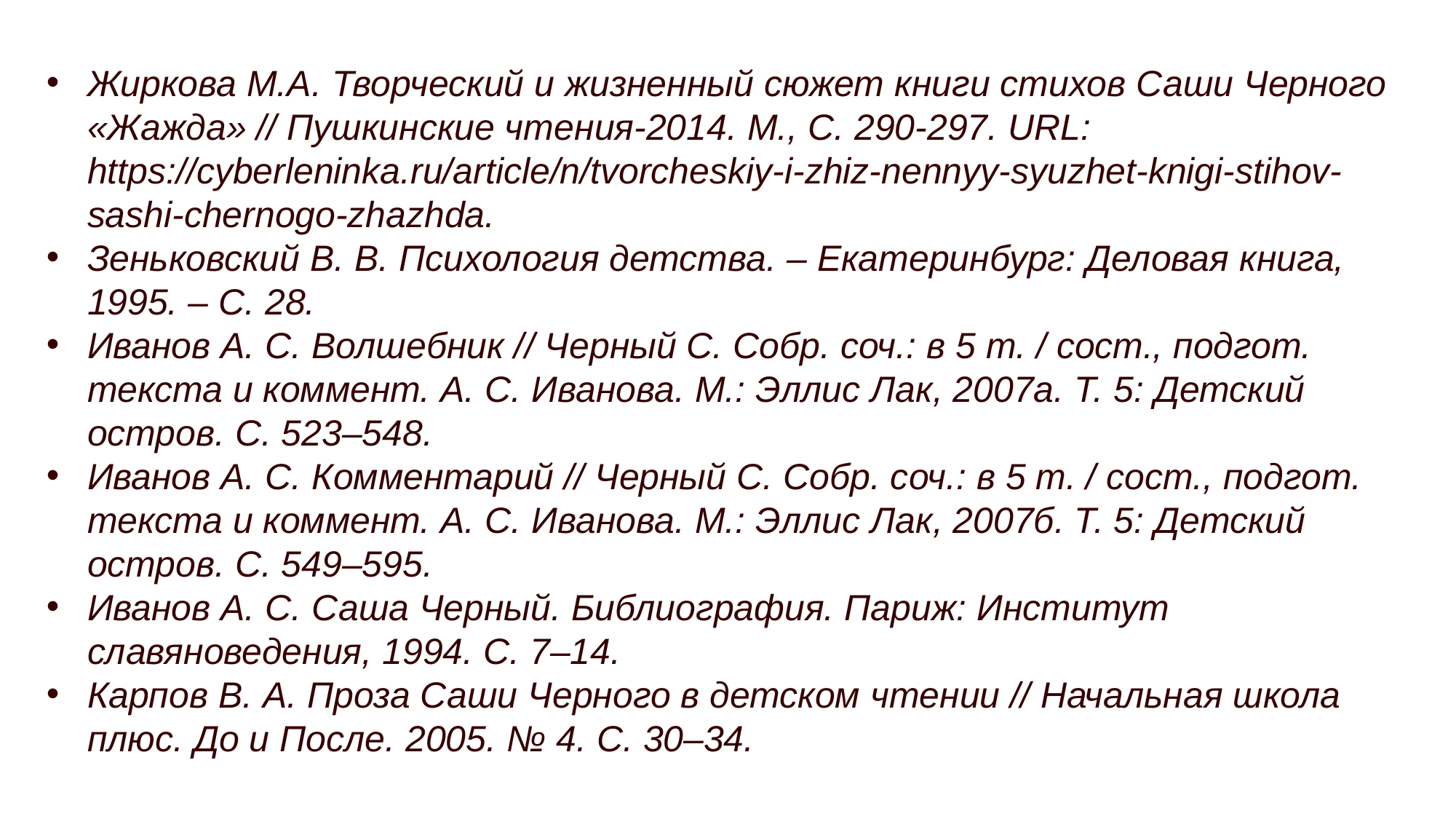

Жиркова М.А. Творческий и жизненный сюжет книги стихов Саши Черного «Жажда» // Пушкинские чтения-2014. М., С. 290-297. URL: https://cyberleninka.ru/article/n/tvorcheskiy-i-zhiz-nennyy-syuzhet-knigi-stihov-sashi-chernogo-zhazhda.
Зеньковский В. В. Психология детства. – Екатеринбург: Деловая книга, 1995. – С. 28.
Иванов А. С. Волшебник // Черный С. Собр. соч.: в 5 т. / сост., подгот. текста и коммент. А. С. Иванова. М.: Эллис Лак, 2007а. Т. 5: Детский остров. С. 523–548.
Иванов А. С. Комментарий // Черный С. Собр. соч.: в 5 т. / сост., подгот. текста и коммент. А. С. Иванова. М.: Эллис Лак, 2007б. Т. 5: Детский остров. С. 549–595.
Иванов А. С. Саша Черный. Библиография. Париж: Институт славяноведения, 1994. С. 7–14.
Карпов В. А. Проза Саши Черного в детском чтении // Начальная школа плюс. До и После. 2005. № 4. С. 30–34.